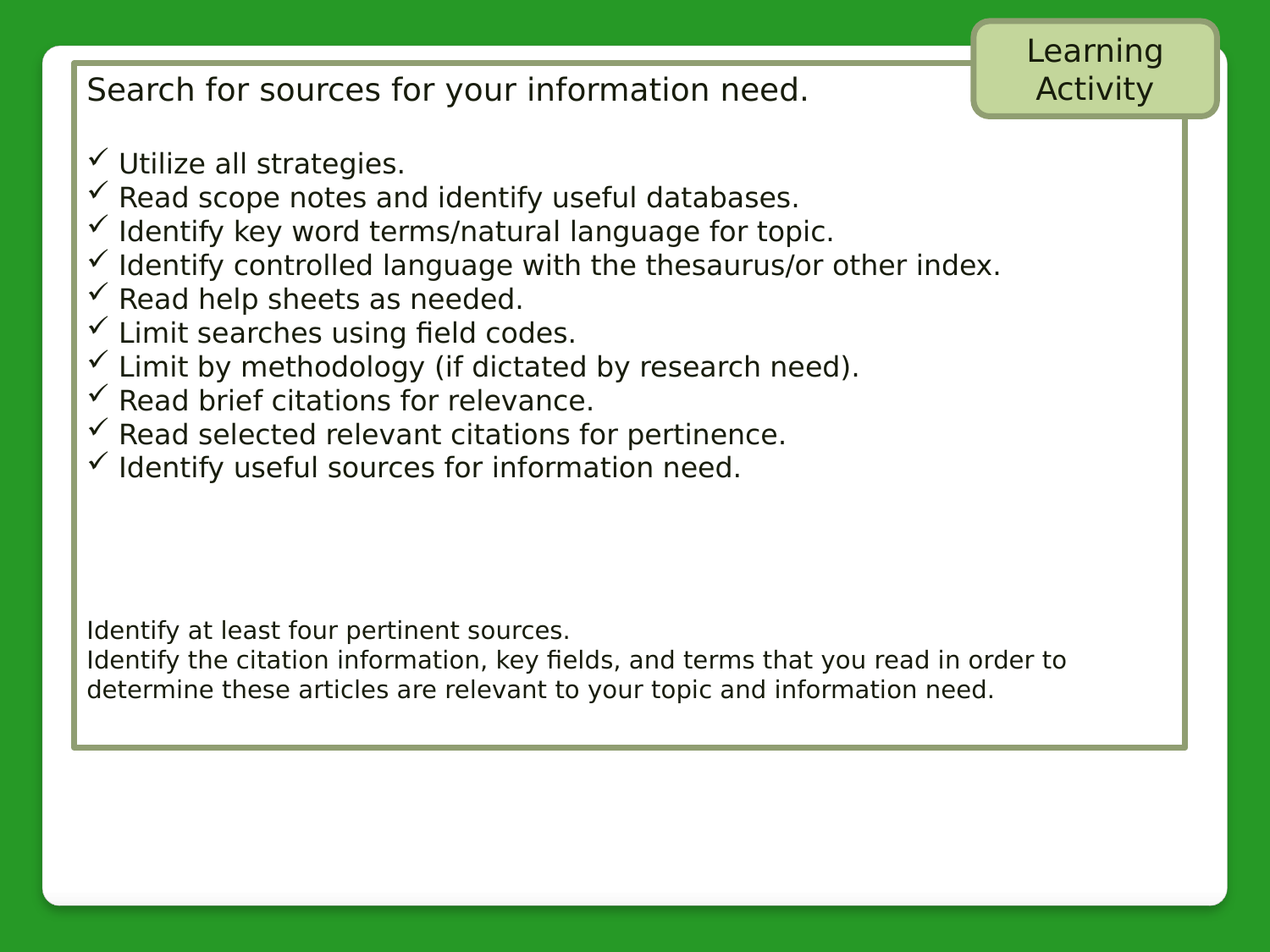

Learning Activity
Search for sources for your information need.

 Utilize all strategies.
 Read scope notes and identify useful databases.
 Identify key word terms/natural language for topic.
 Identify controlled language with the thesaurus/or other index.
 Read help sheets as needed.
 Limit searches using field codes.
 Limit by methodology (if dictated by research need).
 Read brief citations for relevance.
 Read selected relevant citations for pertinence.
 Identify useful sources for information need.

Identify at least four pertinent sources.
Identify the citation information, key fields, and terms that you read in order to determine these articles are relevant to your topic and information need.